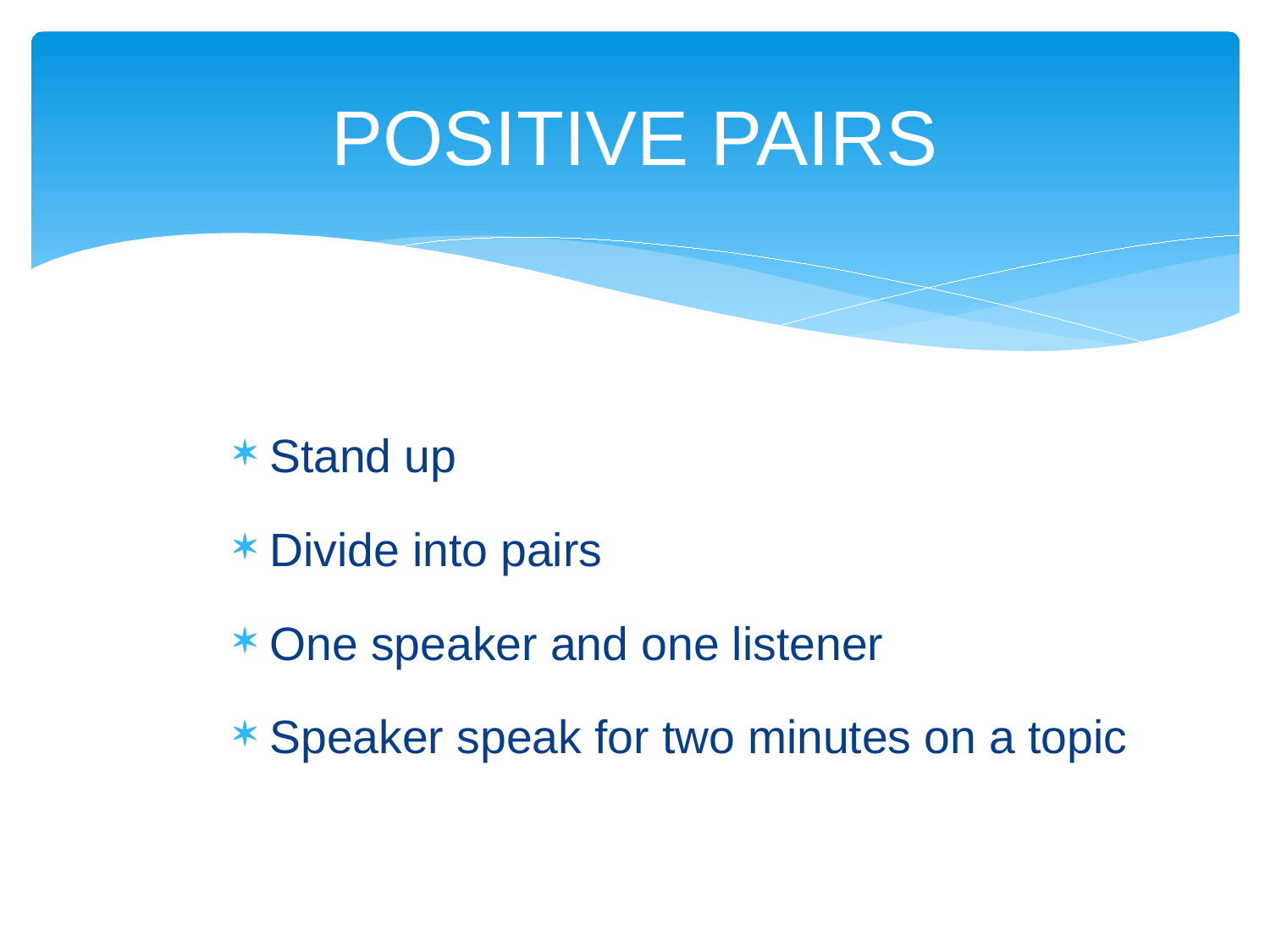

# POSITIVE PAIRS
Stand up
Divide into pairs
One speaker and one listener
Speaker speak for two minutes on a topic